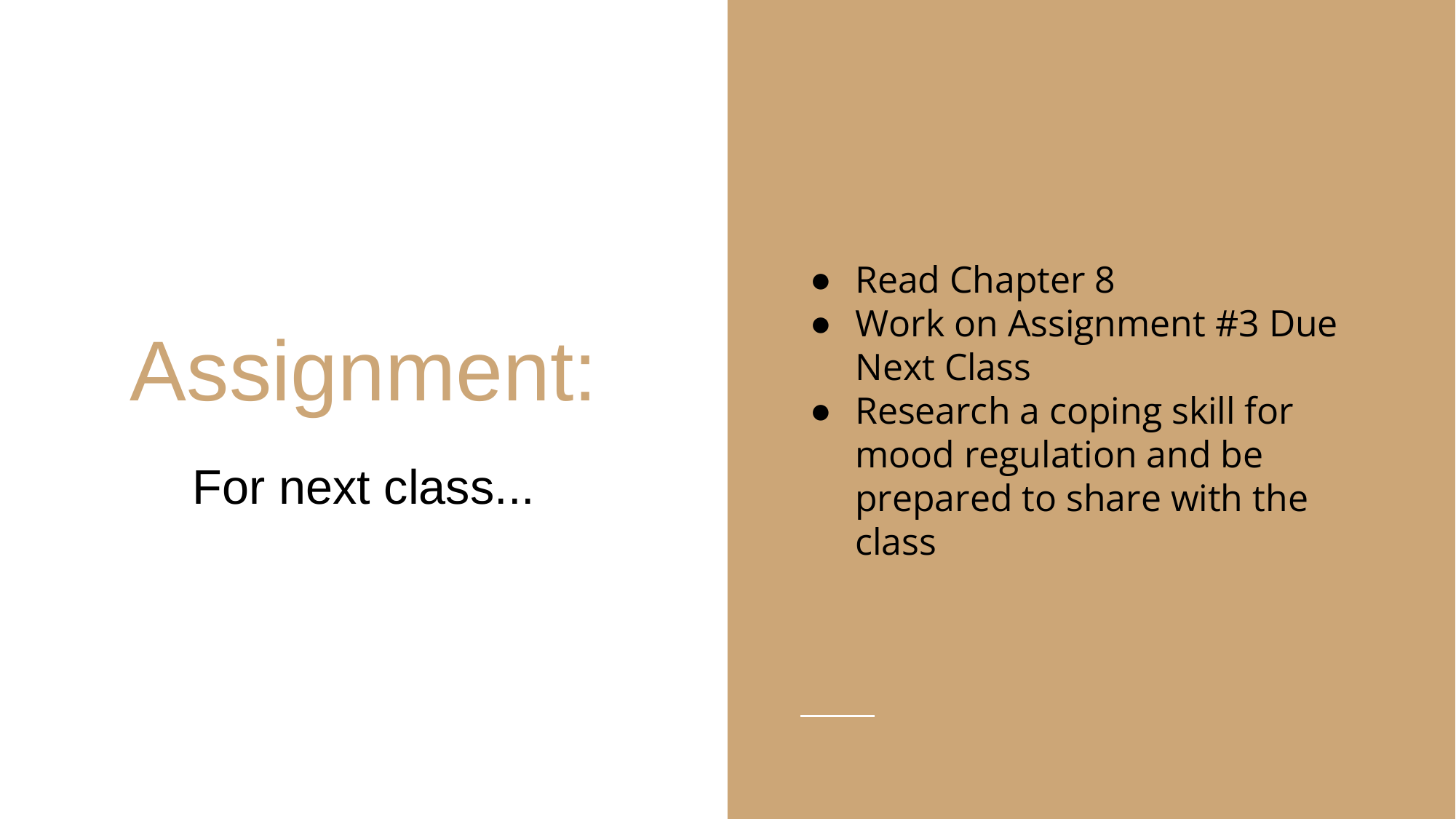

Read Chapter 8
Work on Assignment #3 Due Next Class
Research a coping skill for mood regulation and be prepared to share with the class
# Assignment:
For next class...